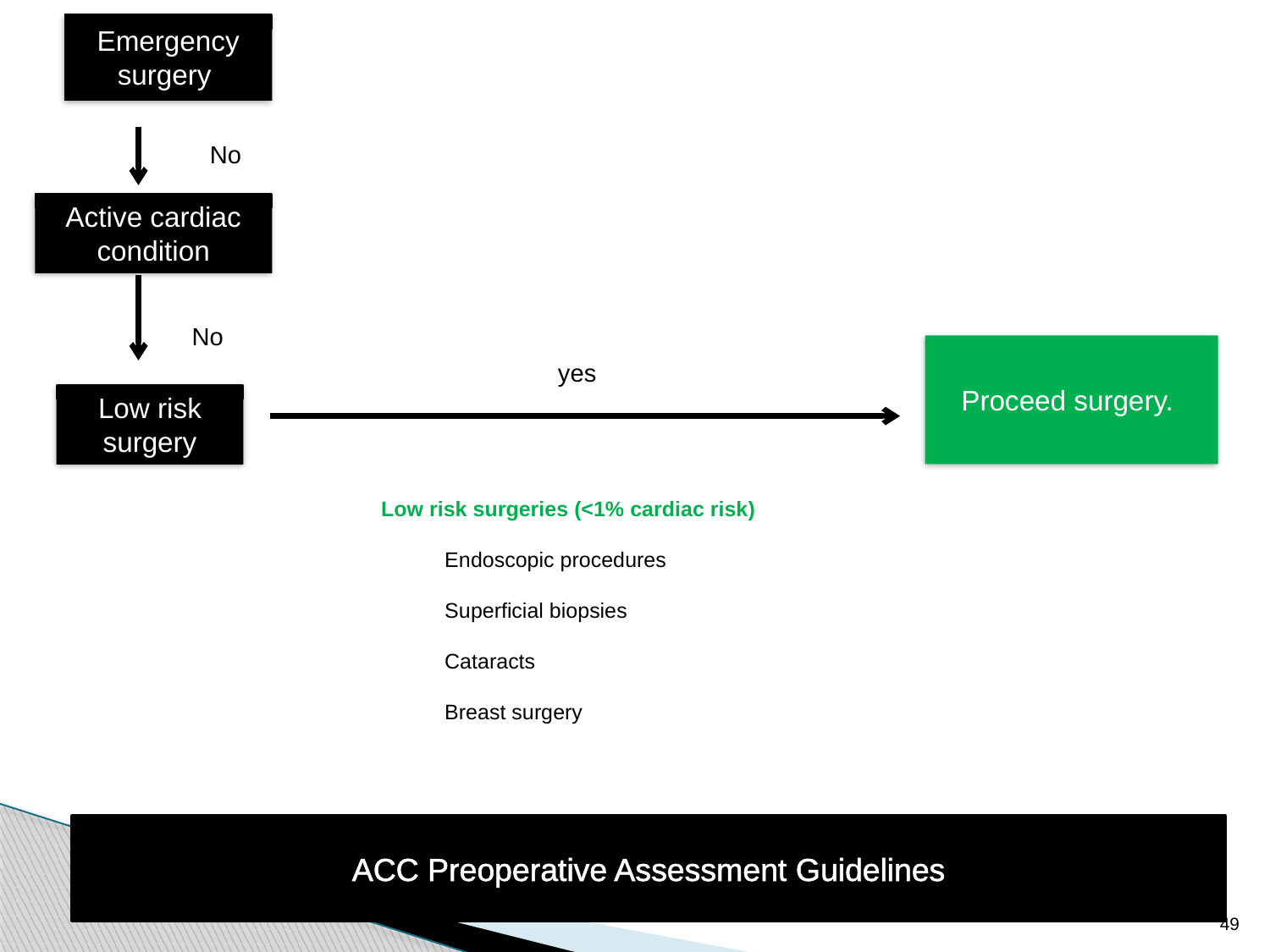

Emergency surgery
No
Active cardiac condition
No
Proceed surgery.
yes
Low risk surgery
Low risk surgeries (<1% cardiac risk)
Endoscopic procedures
Superficial biopsies
Cataracts
Breast surgery
ACC Preoperative Assessment Guidelines
49